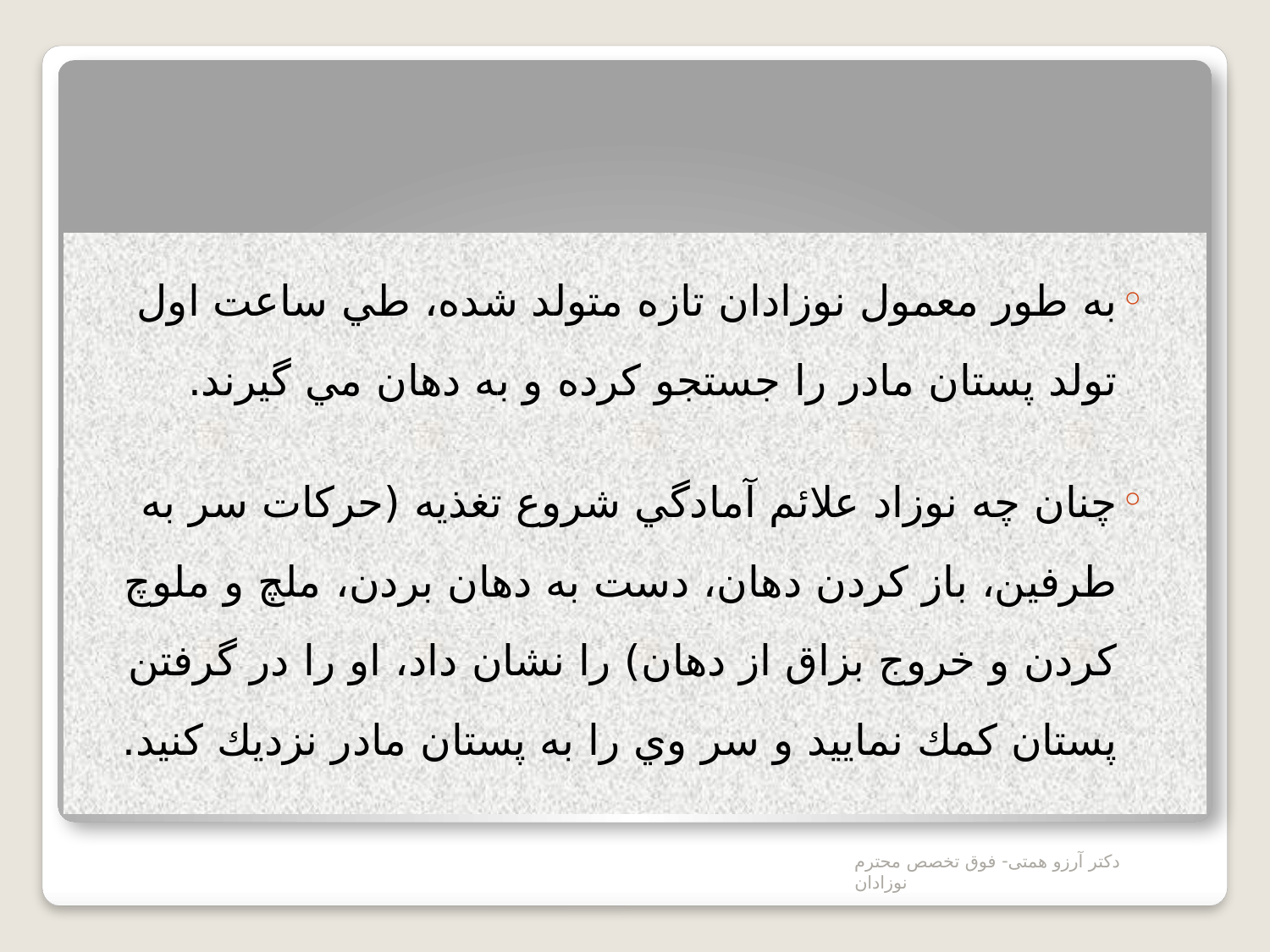

# وظیفه تیم پزشکی در ساعت اول تولد (زایمان طبیعی)
به طور معمول نوزادان تازه متولد شده، طي ساعت اول تولد پستان مادر را جستجو كرده و به دهان مي گيرند.
چنان چه نوزاد علائم آمادگي شروع تغذيه (حركات سر به طرفين، باز كردن دهان، دست به دهان بردن، ملچ و ملوچ كردن و خروج بزاق از دهان) را نشان داد، او را در گرفتن پستان كمك نماييد و سر وي را به پستان مادر نزديك كنيد.
دکتر آرزو همتی- فوق تخصص محترم نوزادان